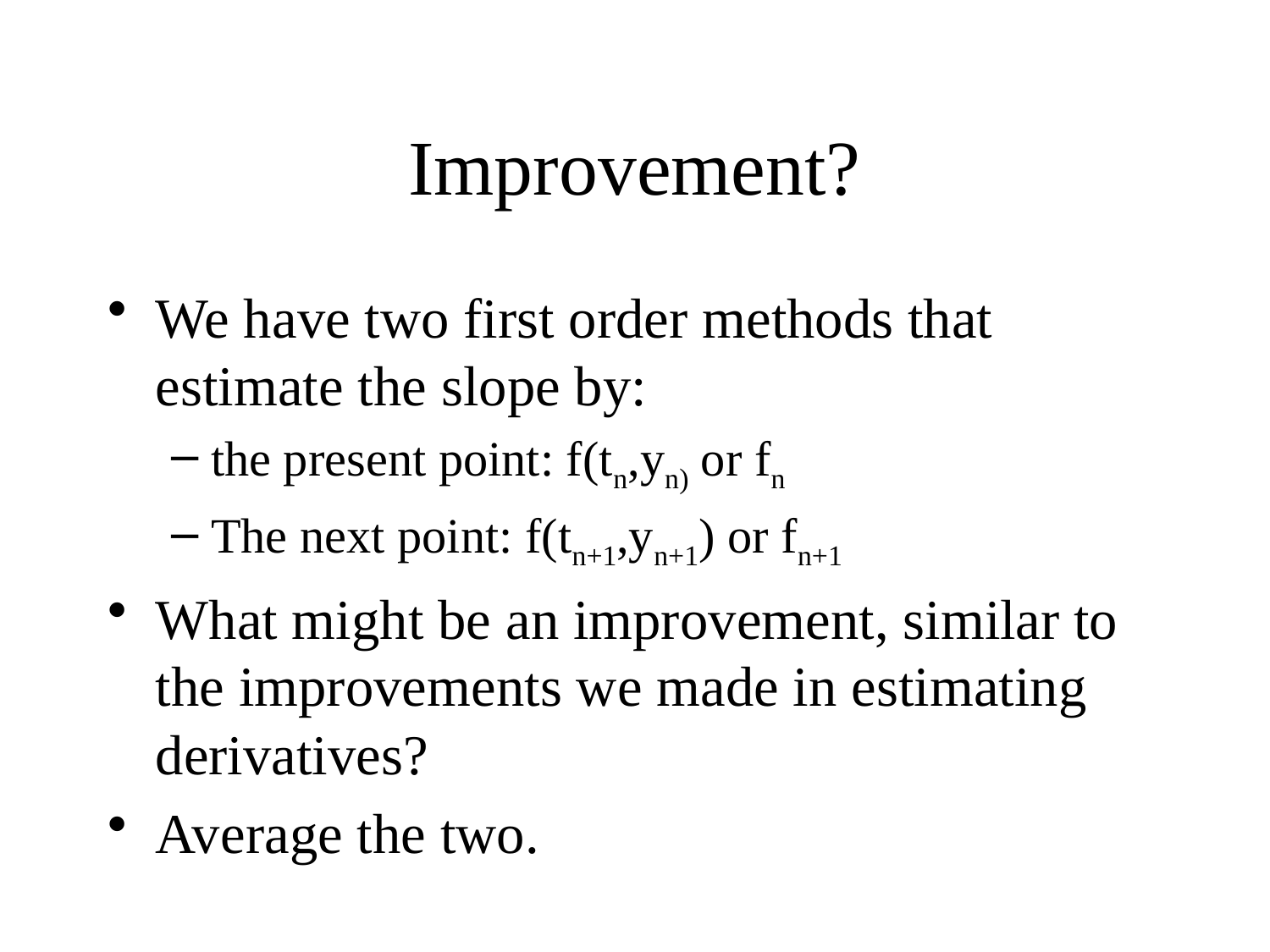

# Improvement?
We have two first order methods that estimate the slope by:
the present point: f(tn,yn) or fn
The next point: f(tn+1,yn+1) or fn+1
What might be an improvement, similar to the improvements we made in estimating derivatives?
Average the two.